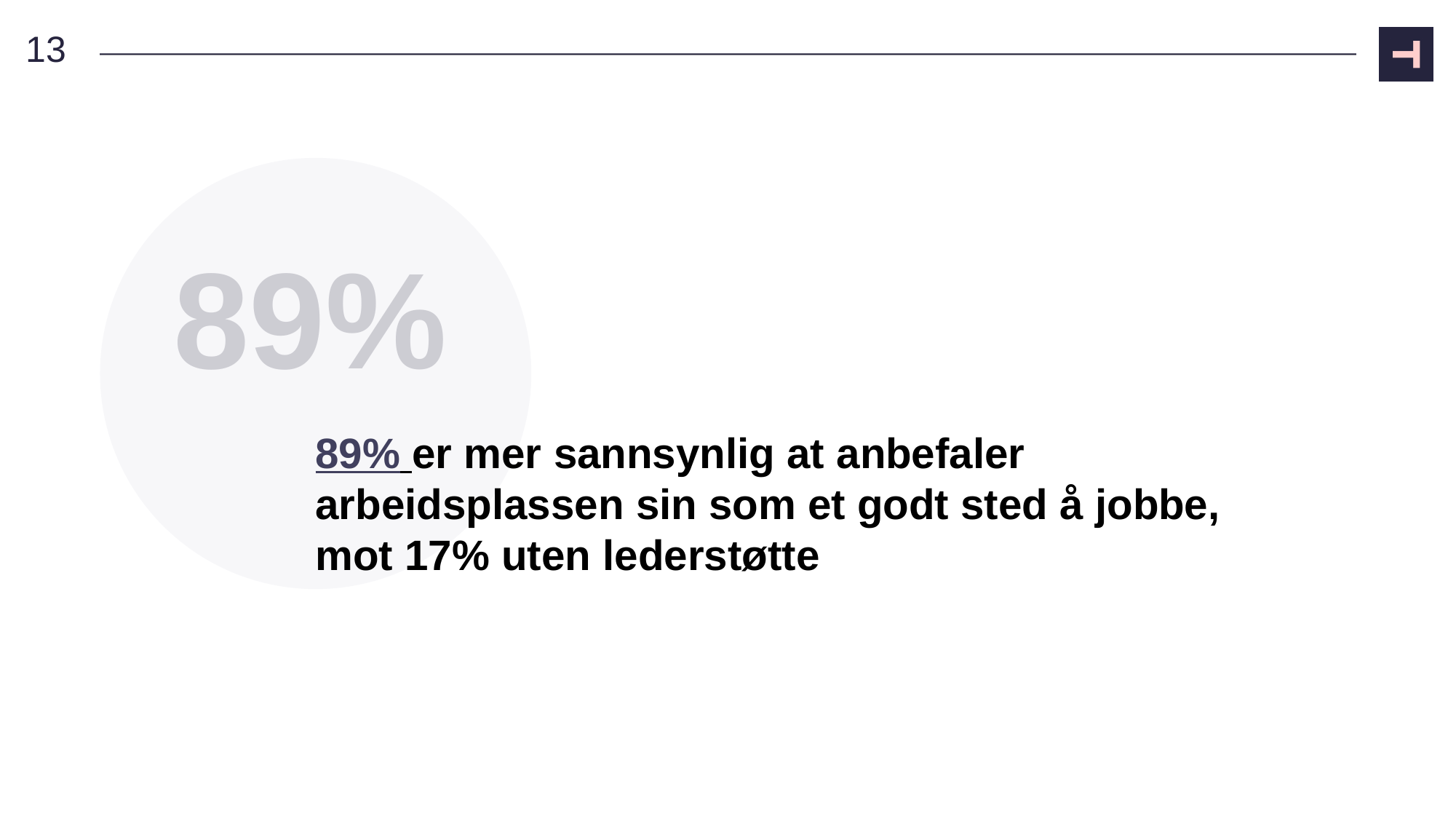

13

89%
# 89% er mer sannsynlig at anbefaler arbeidsplassen sin som et godt sted å jobbe, mot 17% uten lederstøtte